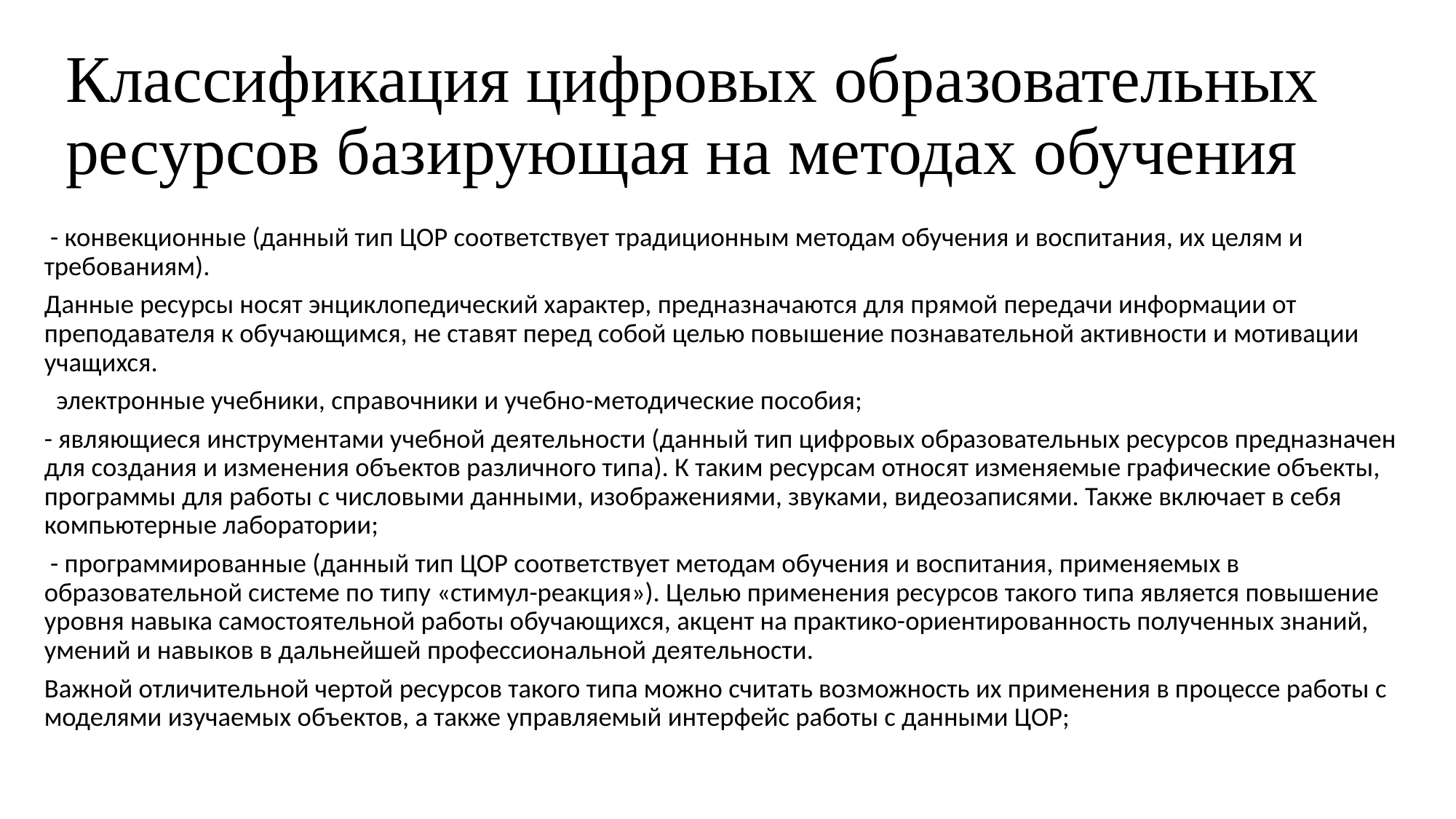

# Классификация цифровых образовательных ресурсов базирующая на методах обучения
 - конвекционные (данный тип ЦОР соответствует традиционным методам обучения и воспитания, их целям и требованиям).
Данные ресурсы носят энциклопедический характер, предназначаются для прямой передачи информации от преподавателя к обучающимся, не ставят перед собой целью повышение познавательной активности и мотивации учащихся.
  электронные учебники, справочники и учебно-методические пособия;
- являющиеся инструментами учебной деятельности (данный тип цифровых образовательных ресурсов предназначен для создания и изменения объектов различного типа). К таким ресурсам относят изменяемые графические объекты, программы для работы с числовыми данными, изображениями, звуками, видеозаписями. Также включает в себя компьютерные лаборатории;
 - программированные (данный тип ЦОР соответствует методам обучения и воспитания, применяемых в образовательной системе по типу «стимул-реакция»). Целью применения ресурсов такого типа является повышение уровня навыка самостоятельной работы обучающихся, акцент на практико-ориентированность полученных знаний, умений и навыков в дальнейшей профессиональной деятельности.
Важной отличительной чертой ресурсов такого типа можно считать возможность их применения в процессе работы с моделями изучаемых объектов, а также управляемый интерфейс работы с данными ЦОР;